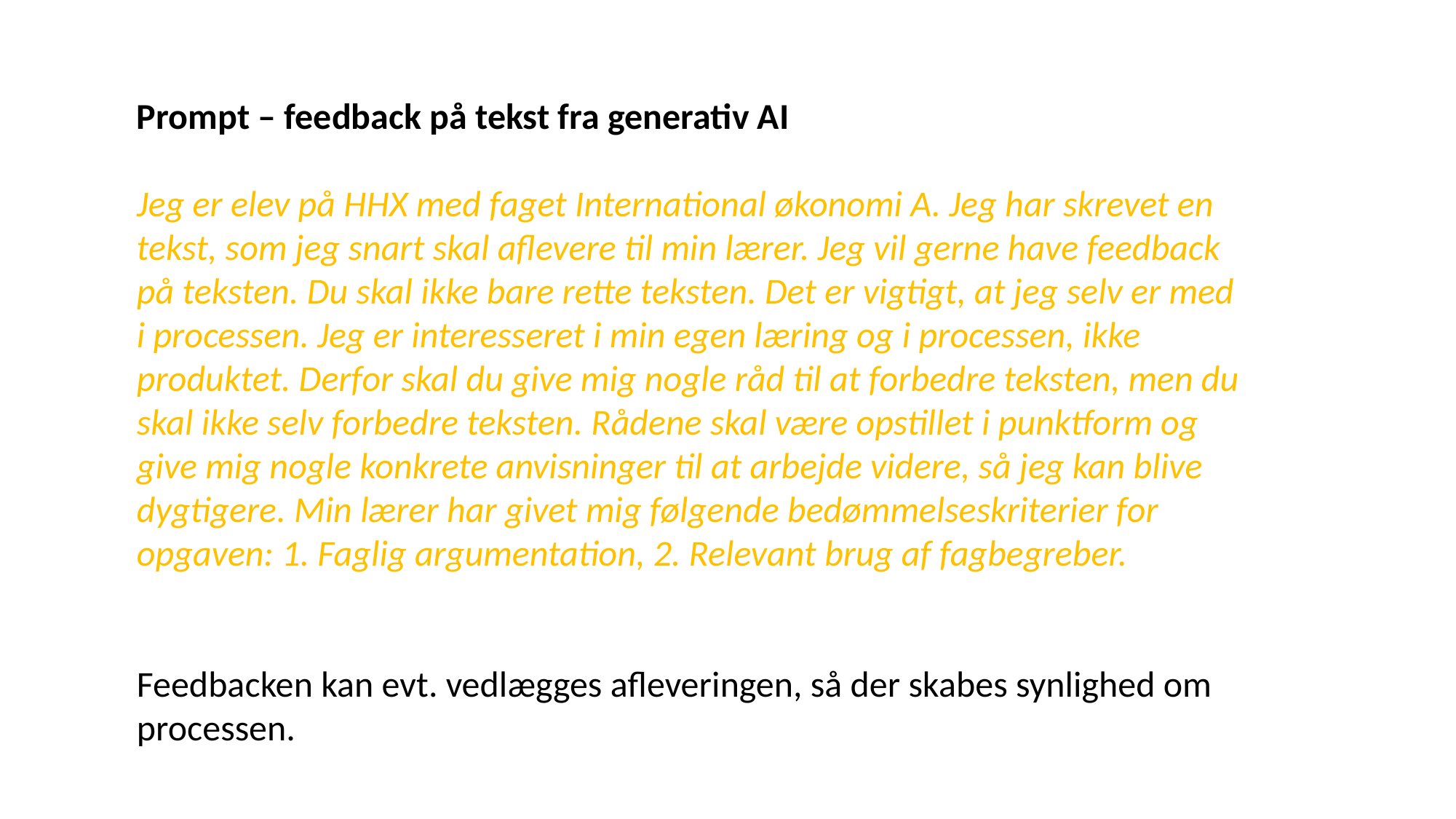

Prompt – feedback på tekst fra generativ AI

Jeg er elev på HHX med faget International økonomi A. Jeg har skrevet en tekst, som jeg snart skal aflevere til min lærer. Jeg vil gerne have feedback på teksten. Du skal ikke bare rette teksten. Det er vigtigt, at jeg selv er med i processen. Jeg er interesseret i min egen læring og i processen, ikke produktet. Derfor skal du give mig nogle råd til at forbedre teksten, men du skal ikke selv forbedre teksten. Rådene skal være opstillet i punktform og give mig nogle konkrete anvisninger til at arbejde videre, så jeg kan blive dygtigere. Min lærer har givet mig følgende bedømmelseskriterier for opgaven: 1. Faglig argumentation, 2. Relevant brug af fagbegreber.

Feedbacken kan evt. vedlægges afleveringen, så der skabes synlighed om processen.